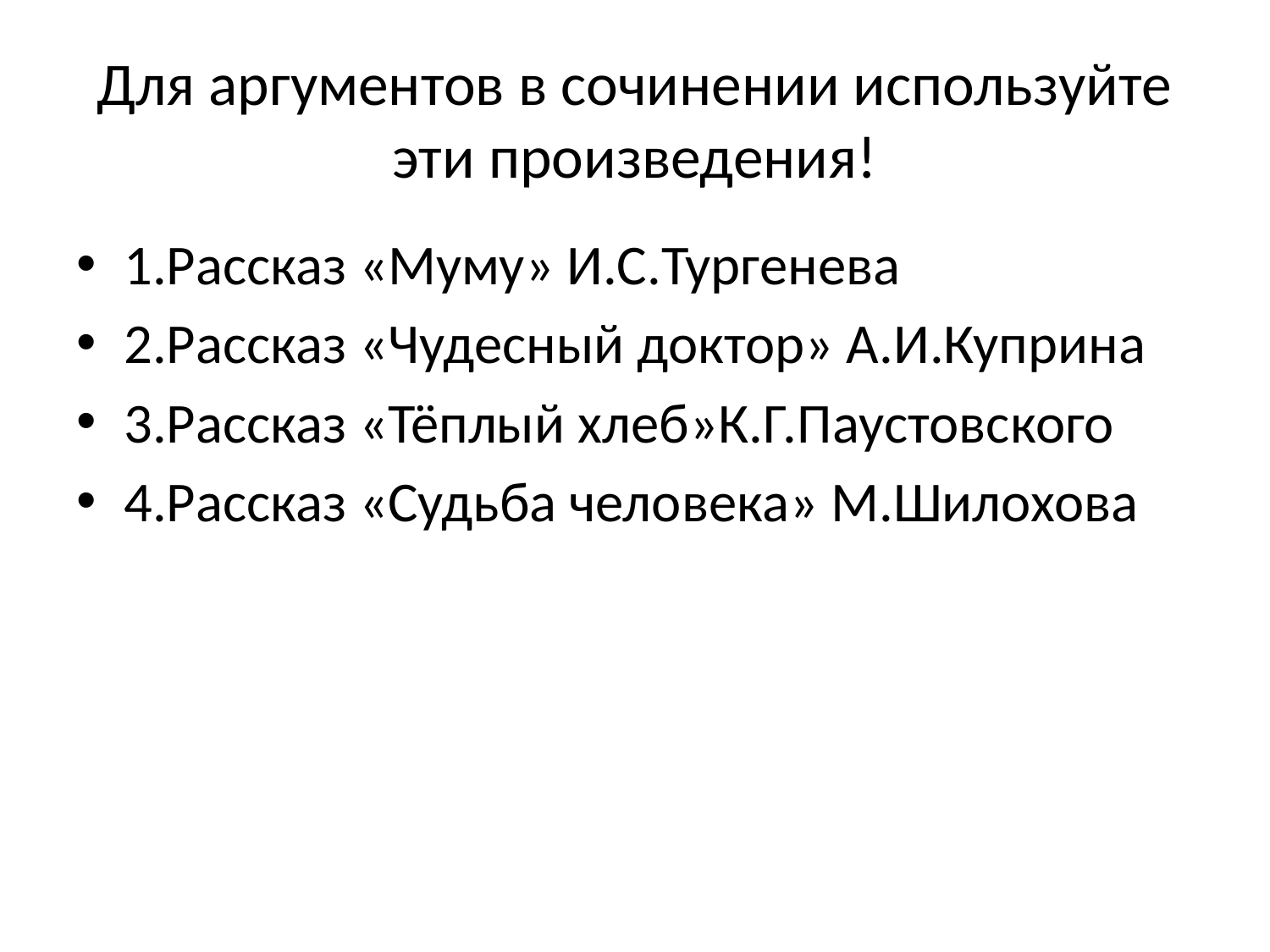

# Для аргументов в сочинении используйте эти произведения!
1.Рассказ «Муму» И.С.Тургенева
2.Рассказ «Чудесный доктор» А.И.Куприна
3.Рассказ «Тёплый хлеб»К.Г.Паустовского
4.Рассказ «Судьба человека» М.Шилохова